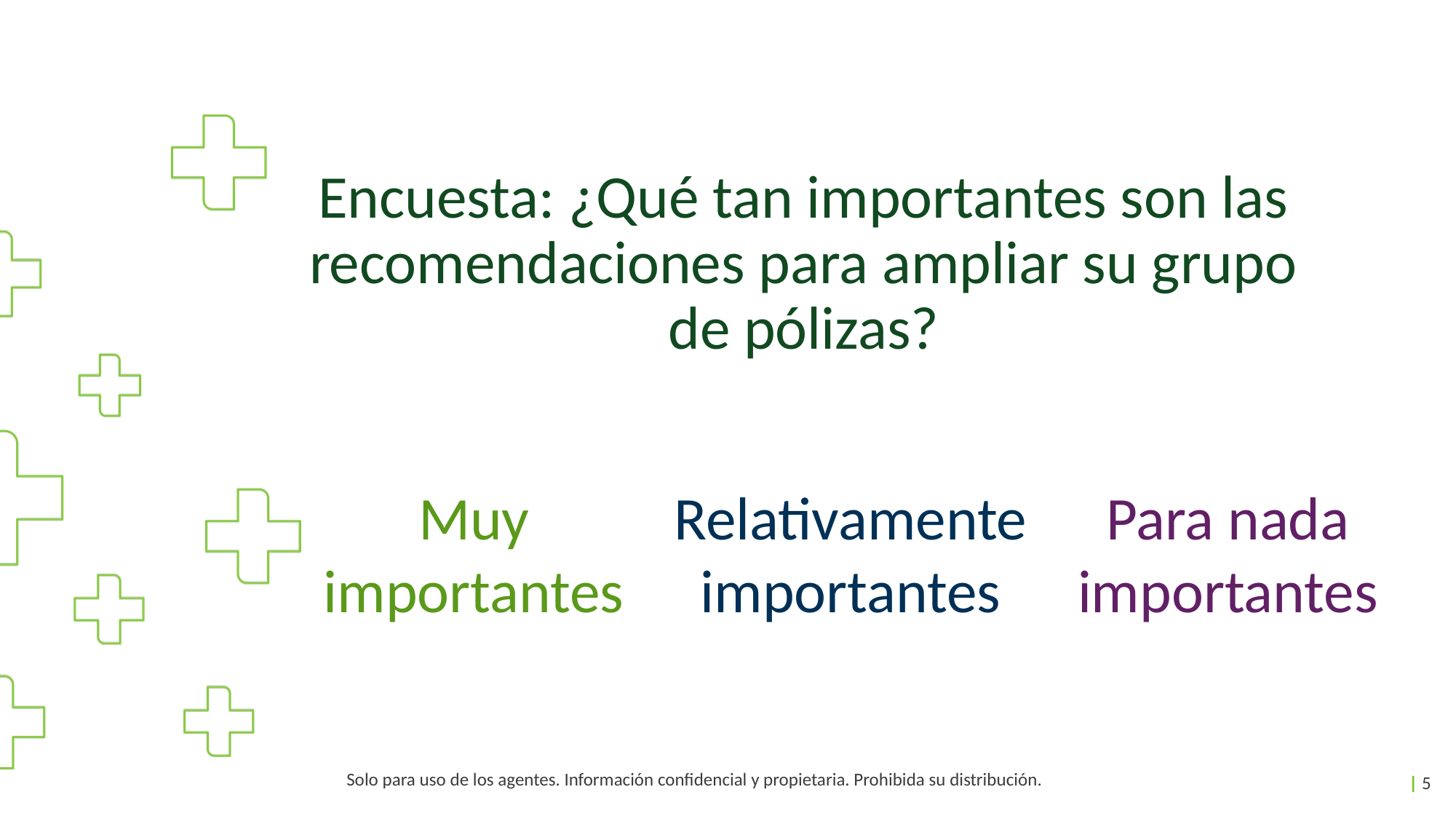

Encuesta: ¿Qué tan importantes son las recomendaciones para ampliar su grupo de pólizas?

### Chart

| Category |
|---|
Relativamente
importantes
Muy importantes
Para nada
importantes
Solo para uso de los agentes. Información confidencial y propietaria. Prohibida su distribución.
| 5